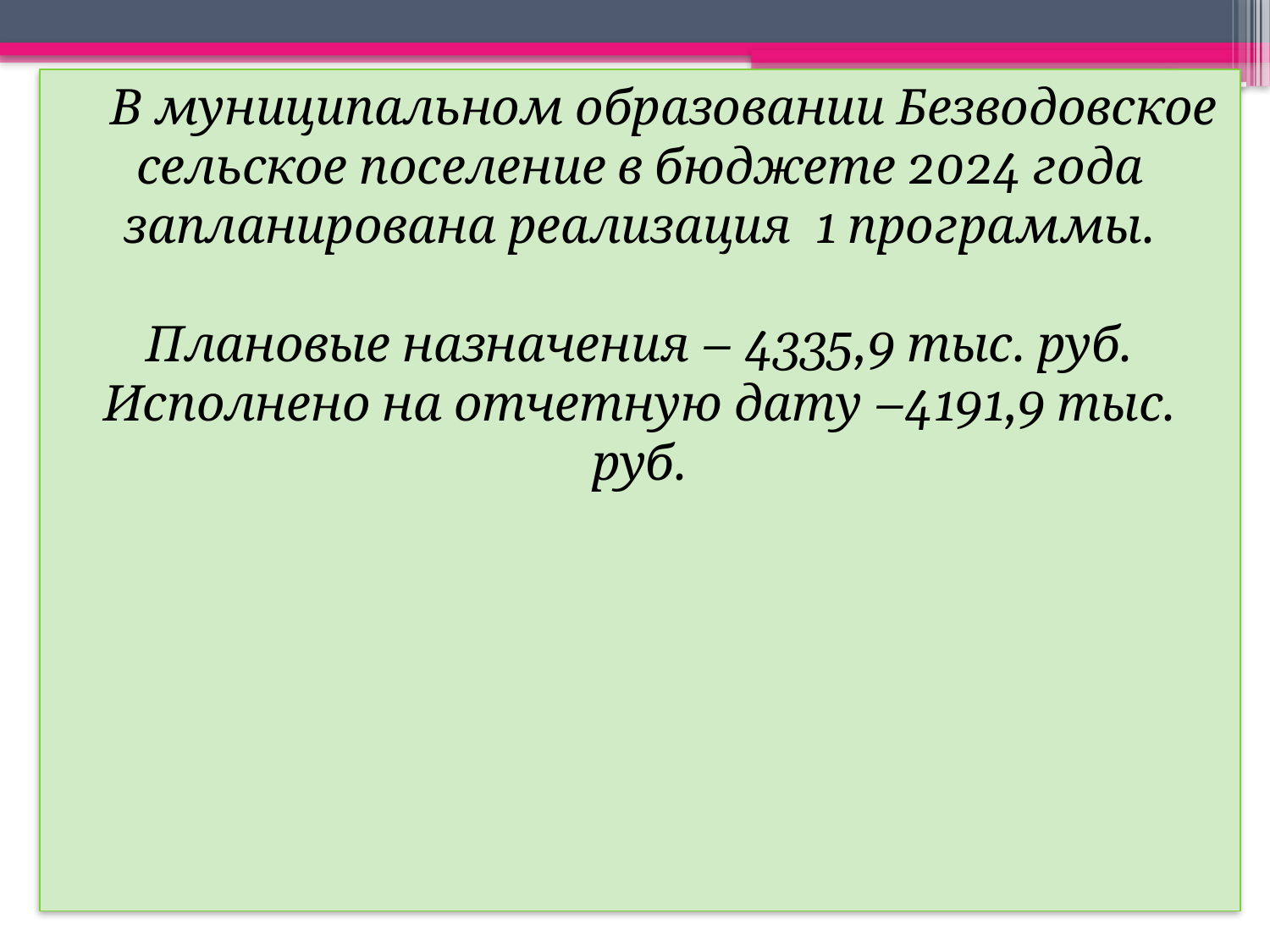

В муниципальном образовании Безводовское сельское поселение в бюджете 2024 года запланирована реализация  1 программы.

Плановые назначения – 4335,9 тыс. руб.
Исполнено на отчетную дату –4191,9 тыс. руб.